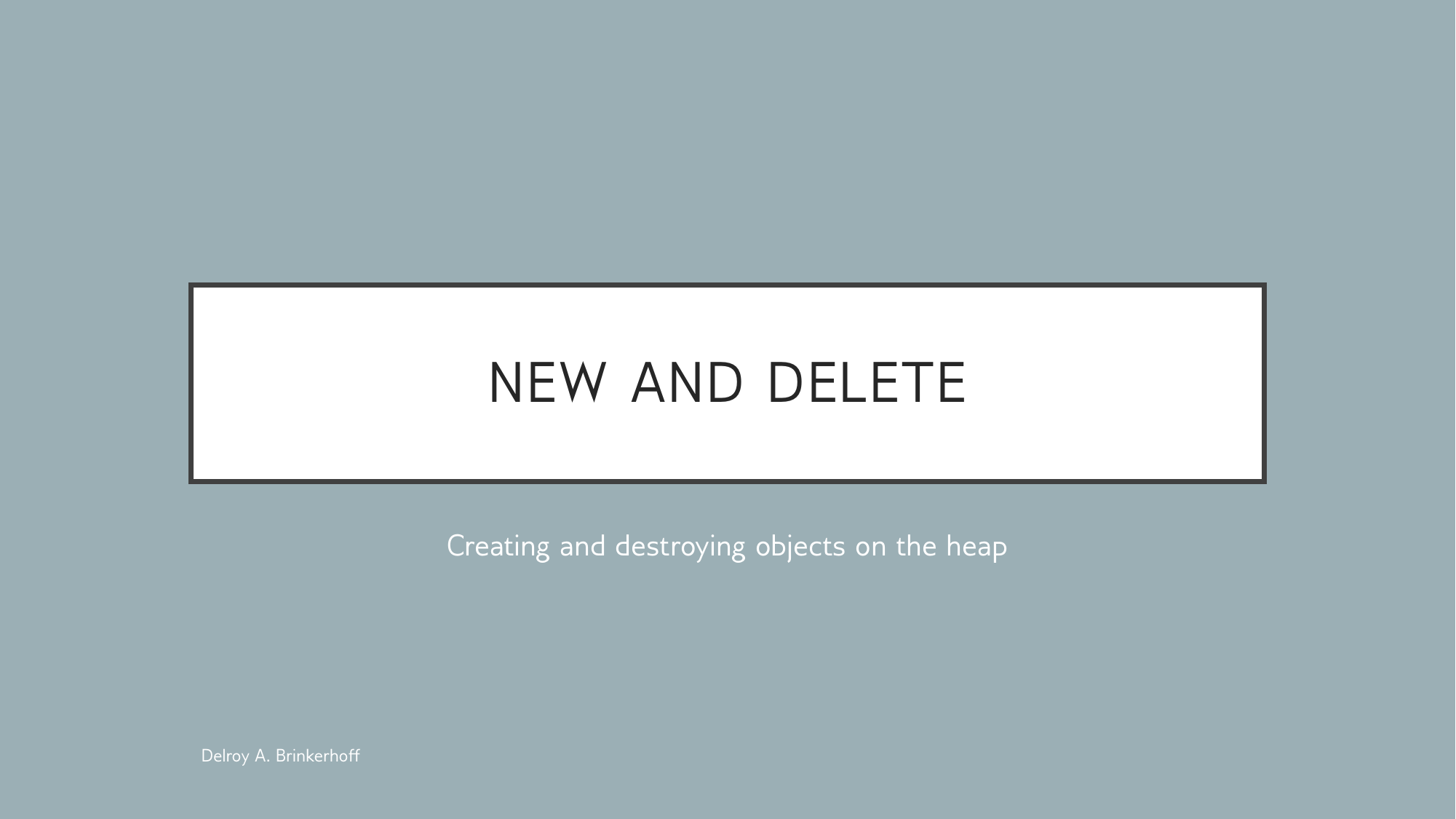

# new and delete
Creating and destroying objects on the heap
Delroy A. Brinkerhoff